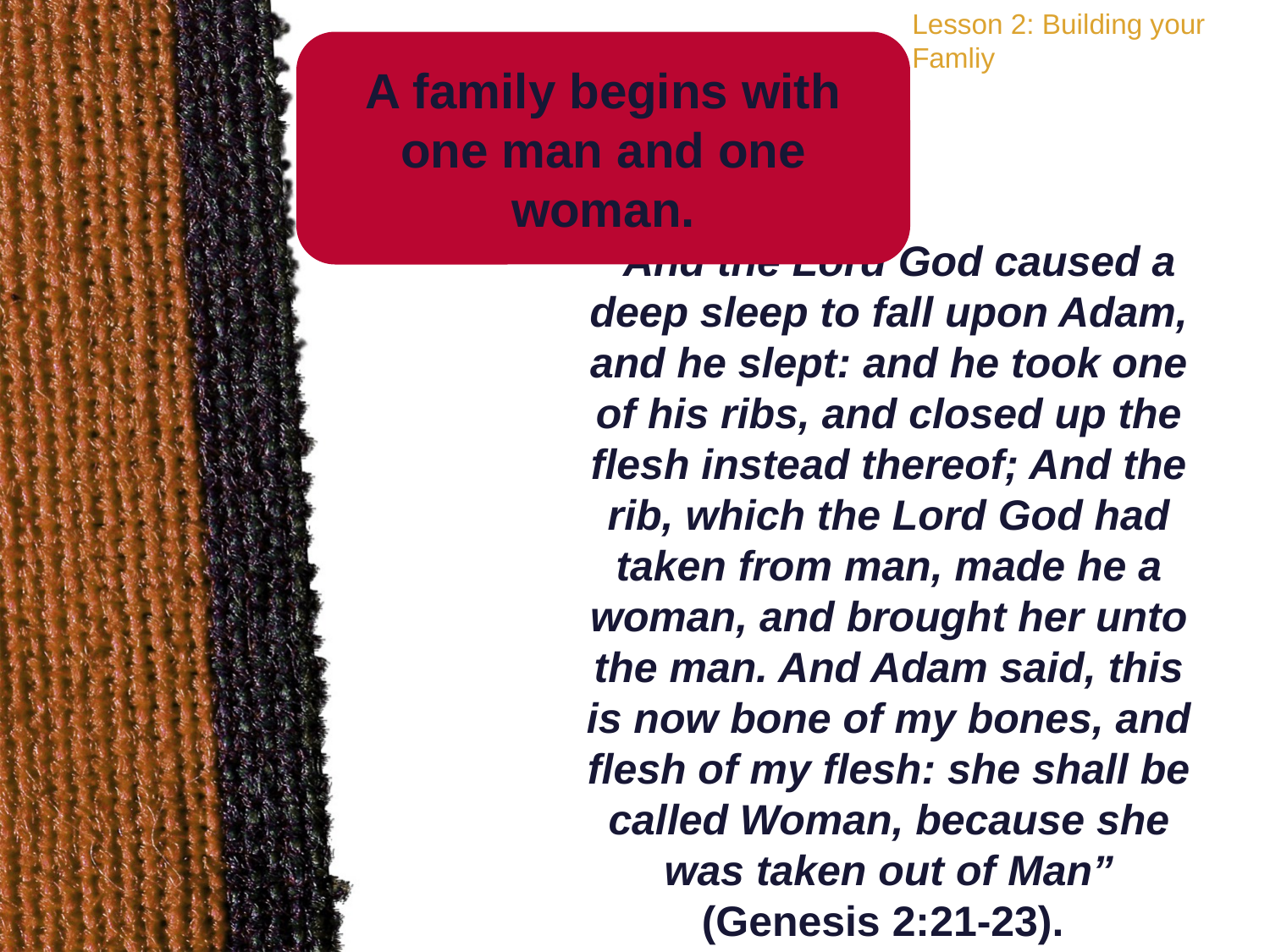

Lesson 2: Building your Famliy
A family begins with one man and one woman.
“And the Lord God caused a deep sleep to fall upon Adam, and he slept: and he took one of his ribs, and closed up the flesh instead thereof; And the rib, which the Lord God had taken from man, made he a woman, and brought her unto the man. And Adam said, this is now bone of my bones, and flesh of my flesh: she shall be called Woman, because she was taken out of Man” (Genesis 2:21-23).